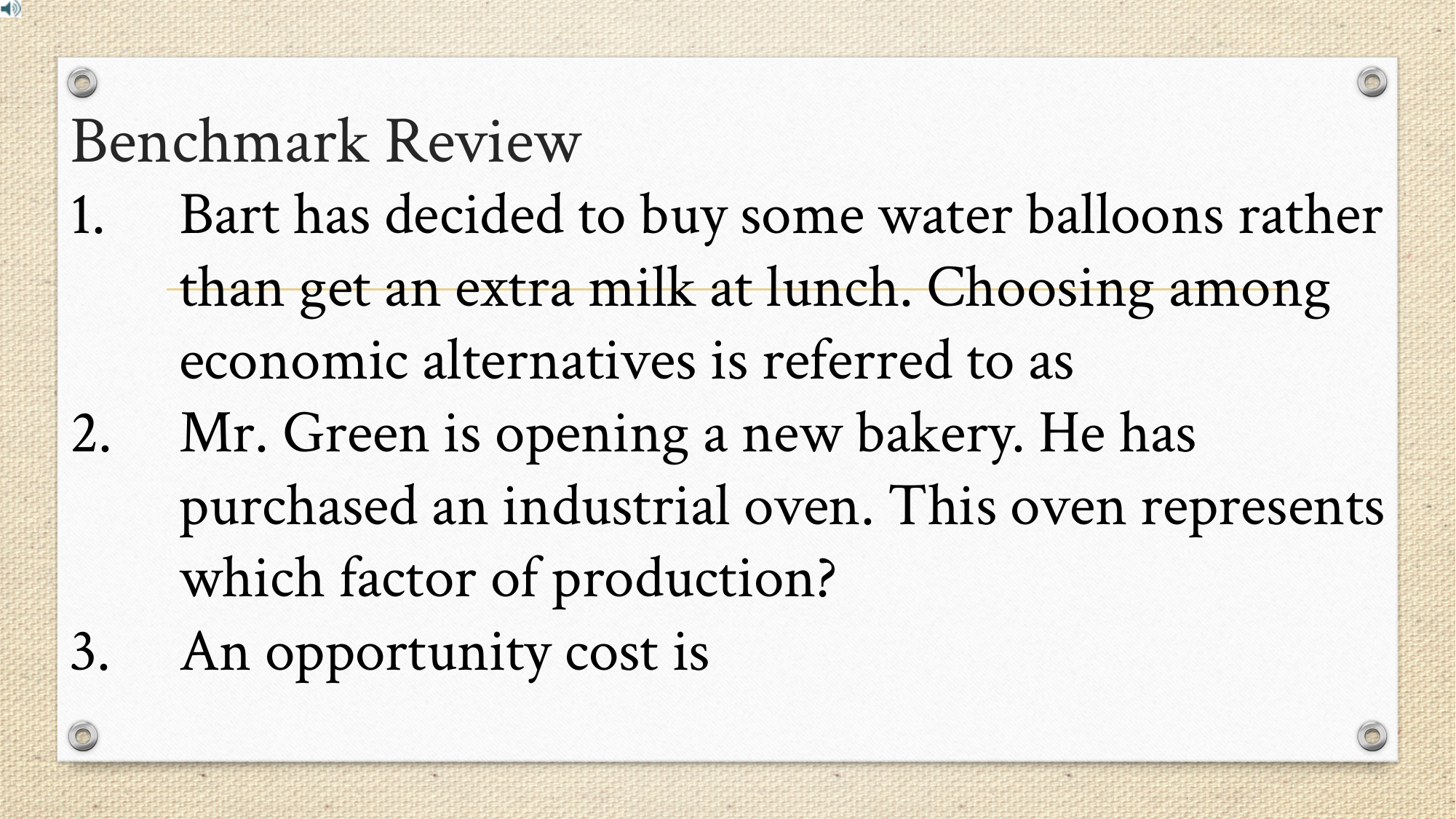

# Benchmark Review
Bart has decided to buy some water balloons rather than get an extra milk at lunch. Choosing among economic alternatives is referred to as
Mr. Green is opening a new bakery. He has purchased an industrial oven. This oven represents which factor of production?
An opportunity cost is